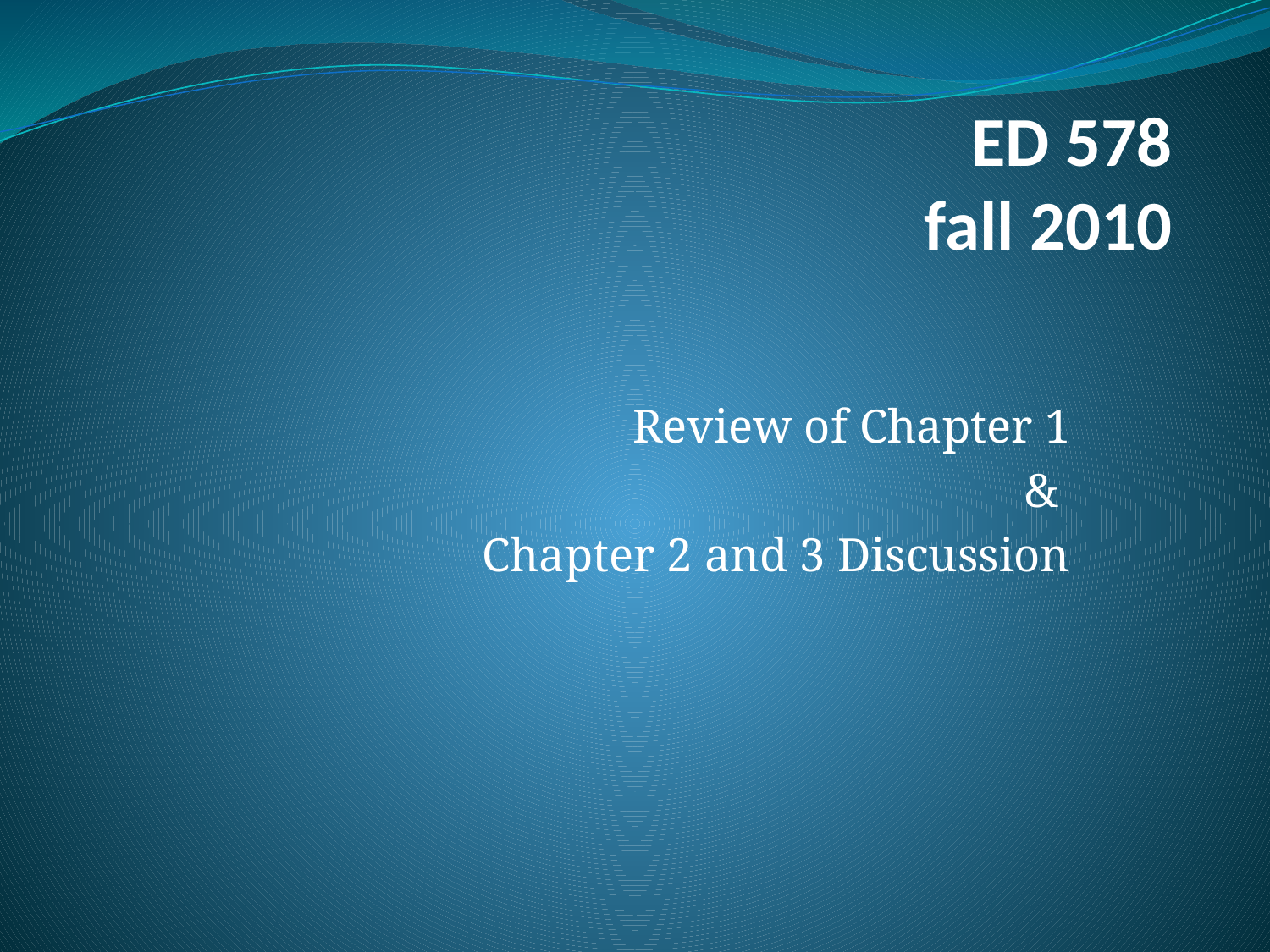

# ED 578 fall 2010
Review of Chapter 1
&
Chapter 2 and 3 Discussion